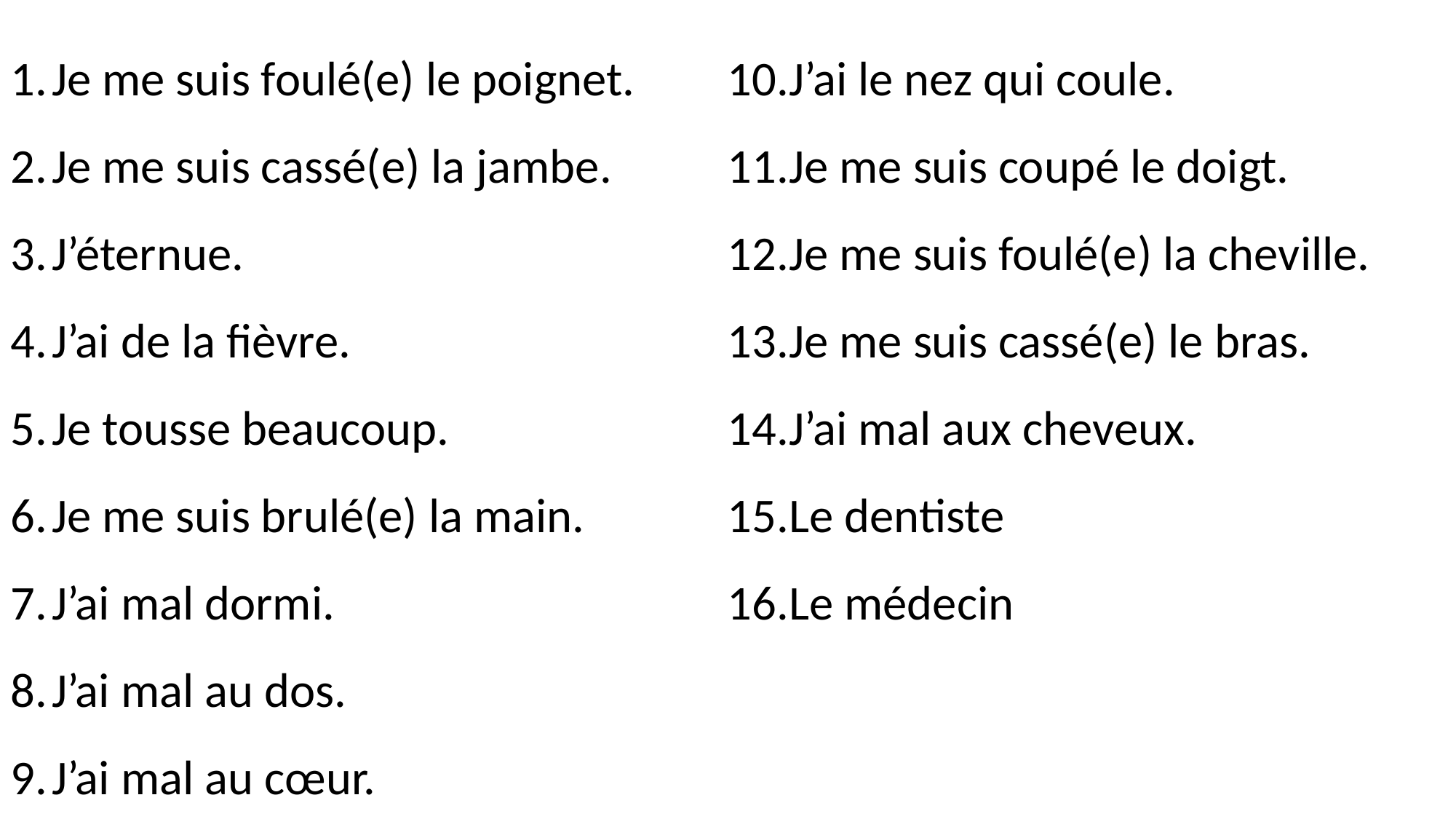

Je me suis foulé(e) le poignet.
Je me suis cassé(e) la jambe.
J’éternue.
J’ai de la fièvre.
Je tousse beaucoup.
Je me suis brulé(e) la main.
J’ai mal dormi.
J’ai mal au dos.
J’ai mal au cœur.
J’ai le nez qui coule.
Je me suis coupé le doigt.
Je me suis foulé(e) la cheville.
Je me suis cassé(e) le bras.
J’ai mal aux cheveux.
Le dentiste
Le médecin